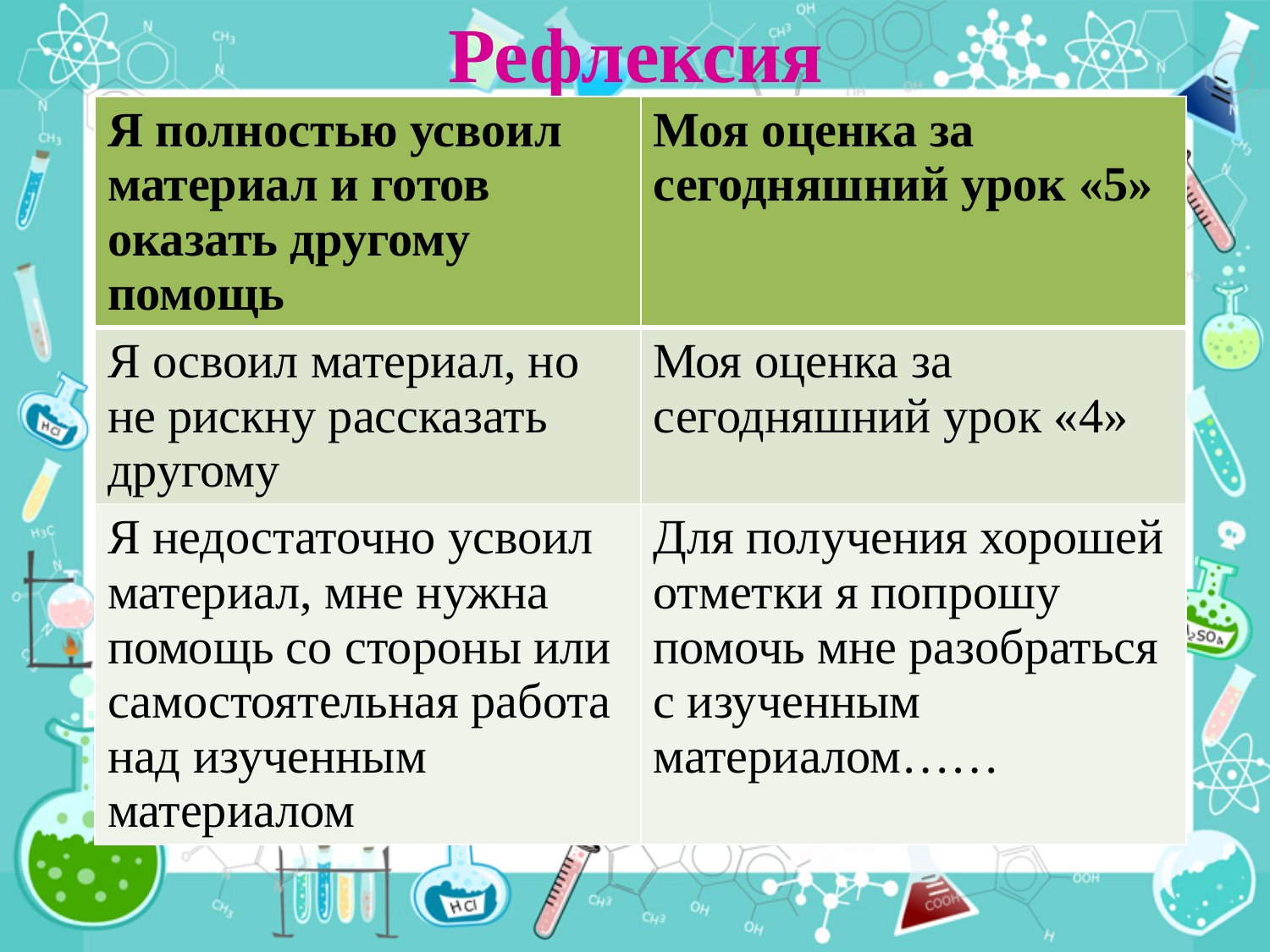

# Рефлексия
| Я полностью усвоил материал и готов оказать другому помощь | Моя оценка за сегодняшний урок «5» |
| --- | --- |
| Я освоил материал, но не рискну рассказать другому | Моя оценка за сегодняшний урок «4» |
| Я недостаточно усвоил материал, мне нужна помощь со стороны или самостоятельная работа над изученным материалом | Для получения хорошей отметки я попрошу помочь мне разобраться с изученным материалом…… |